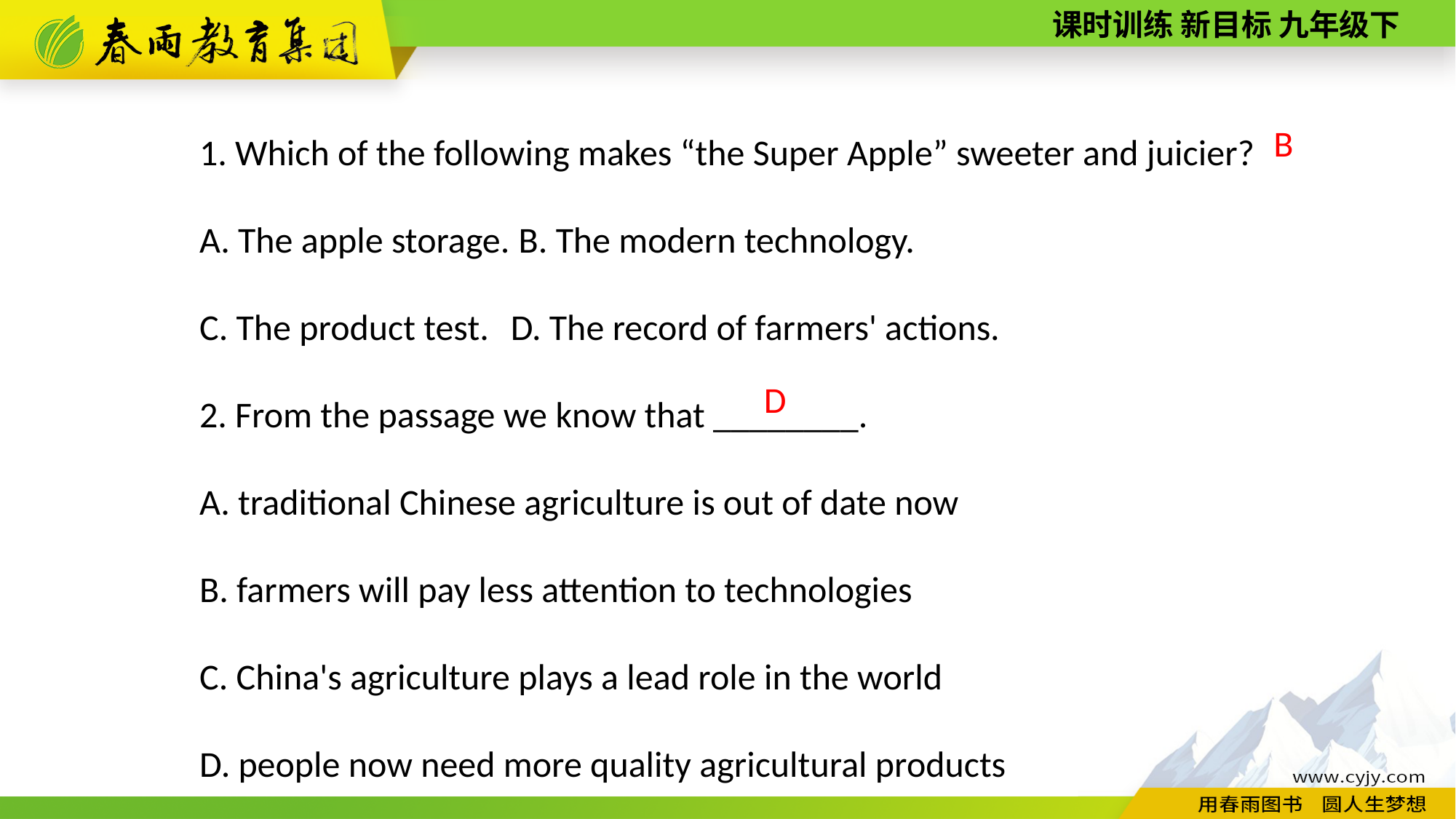

1. Which of the following makes “the Super Apple” sweeter and juicier?
A. The apple storage.  B. The modern technology.
C. The product test.     D. The record of farmers' actions.
2. From the passage we know that ________.
A. traditional Chinese agriculture is out of date now
B. farmers will pay less attention to technologies
C. China's agriculture plays a lead role in the world
D. people now need more quality agricultural products
B
D